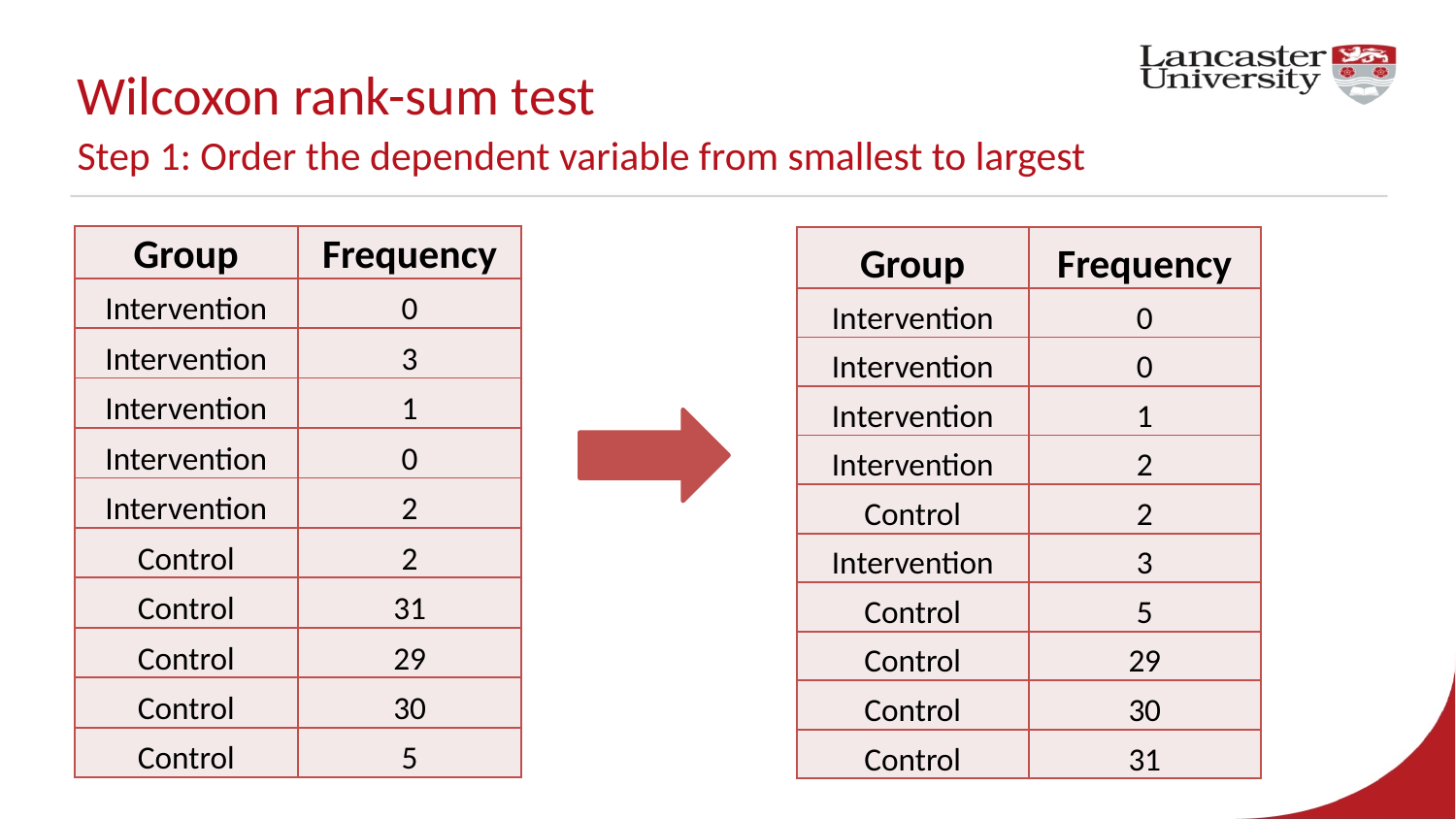

# Wilcoxon rank-sum test Step 1: Order the dependent variable from smallest to largest
| Group | Frequency |
| --- | --- |
| Intervention | 0 |
| Intervention | 3 |
| Intervention | 1 |
| Intervention | 0 |
| Intervention | 2 |
| Control | 2 |
| Control | 31 |
| Control | 29 |
| Control | 30 |
| Control | 5 |
| Group | Frequency |
| --- | --- |
| Intervention | 0 |
| Intervention | 0 |
| Intervention | 1 |
| Intervention | 2 |
| Control | 2 |
| Intervention | 3 |
| Control | 5 |
| Control | 29 |
| Control | 30 |
| Control | 31 |